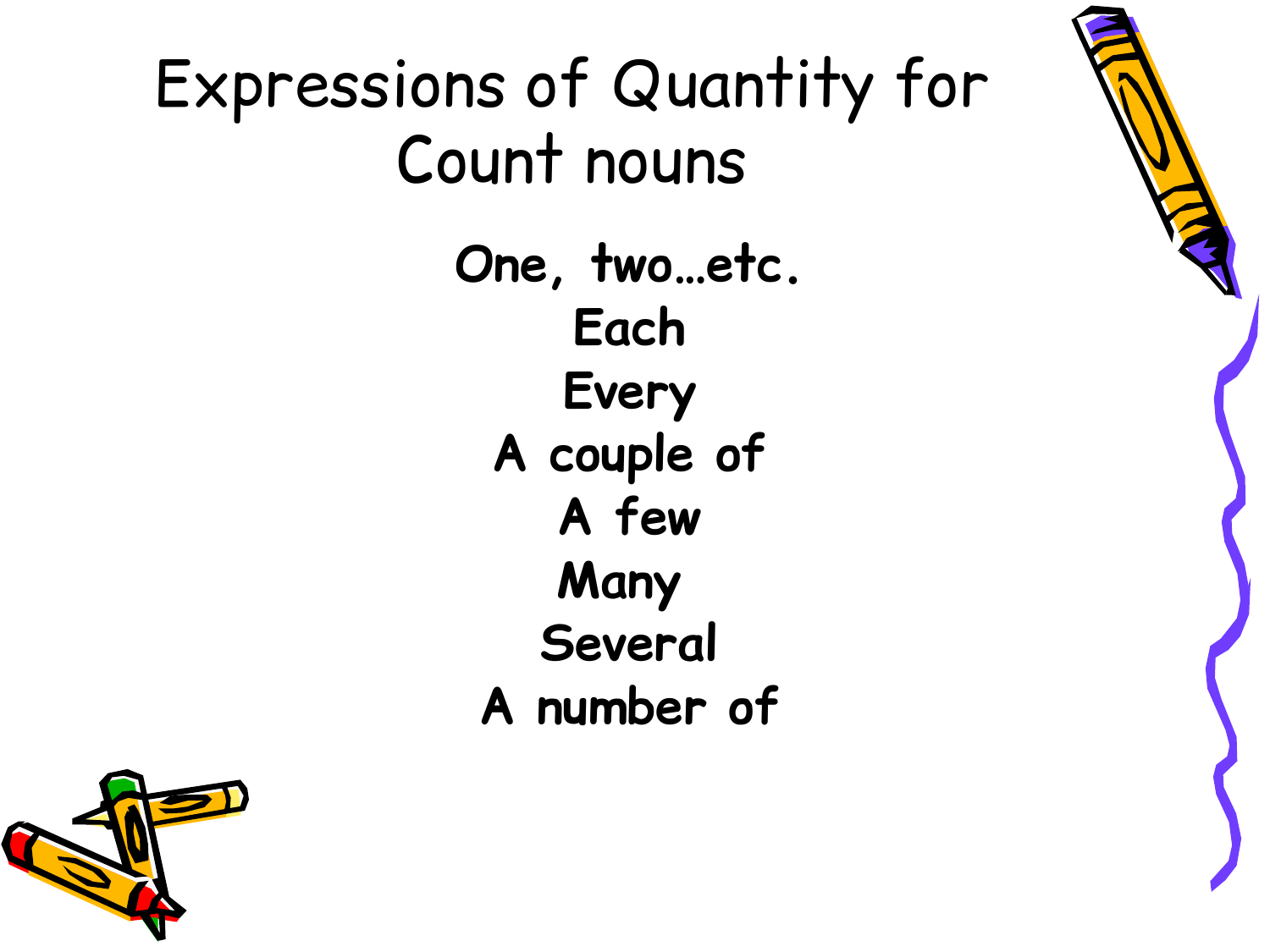

# Expressions of Quantity for Count nouns
One, two…etc.
Each
Every
A couple of
A few
Many
Several
A number of